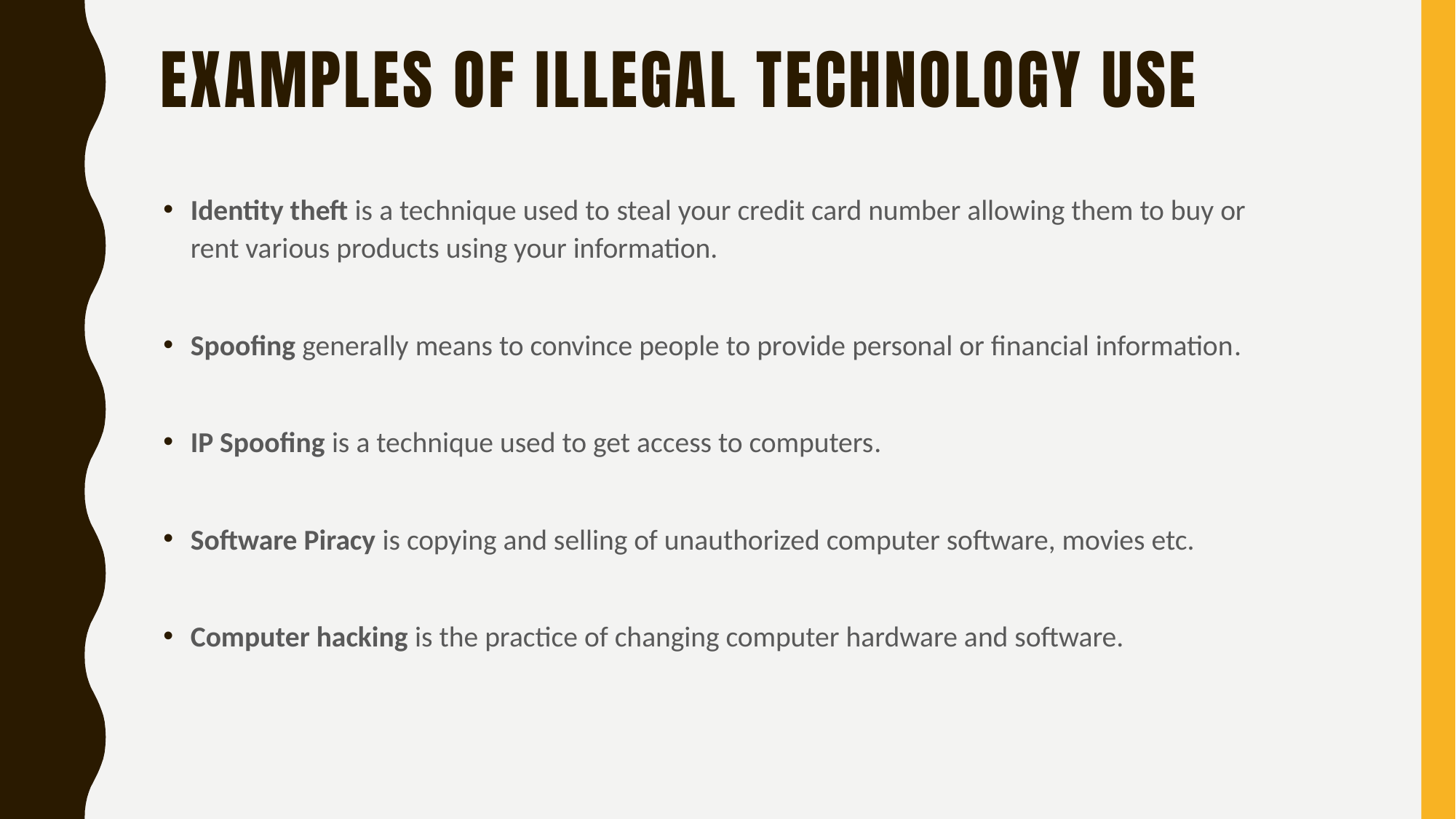

# Examples of Illegal Technology Use

Identity theft is a technique used to steal your credit card number allowing them to buy or rent various products using your information.

Spoofing generally means to convince people to provide personal or financial information.

IP Spoofing is a technique used to get access to computers.

Software Piracy is copying and selling of unauthorized computer software, movies etc.

Computer hacking is the practice of changing computer hardware and software.